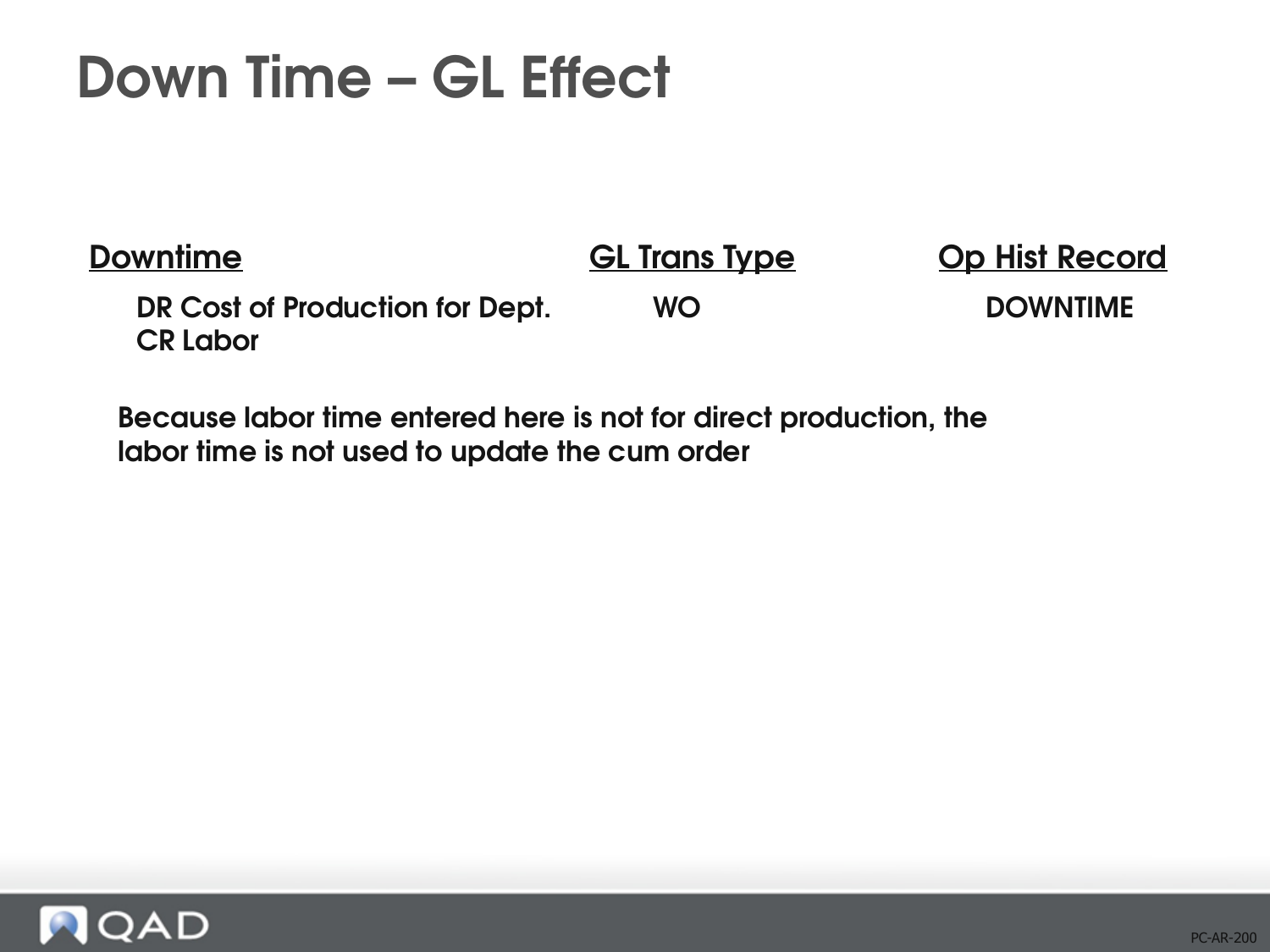

# Down Time – GL Effect
	Downtime	GL Trans Type	Op Hist Record
		DR Cost of Production for Dept.		WO		DOWNTIME
		CR Labor
Because labor time entered here is not for direct production, the labor time is not used to update the cum order
PC-AR-200